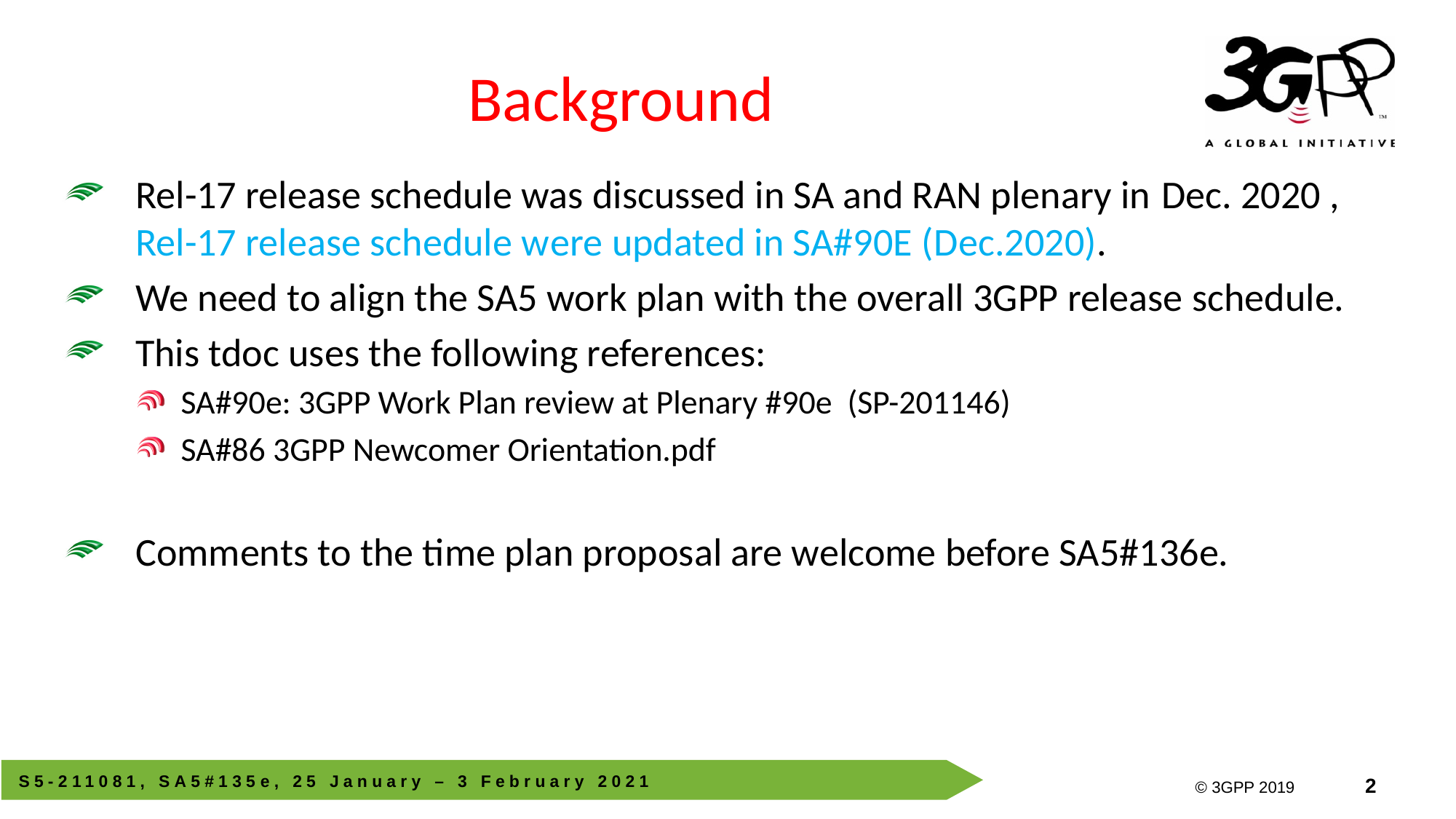

# Background
Rel-17 release schedule was discussed in SA and RAN plenary in Dec. 2020 , Rel-17 release schedule were updated in SA#90E (Dec.2020).
We need to align the SA5 work plan with the overall 3GPP release schedule.
This tdoc uses the following references:
SA#90e: 3GPP Work Plan review at Plenary #90e  (SP-201146)
SA#86 3GPP Newcomer Orientation.pdf

Comments to the time plan proposal are welcome before SA5#136e.